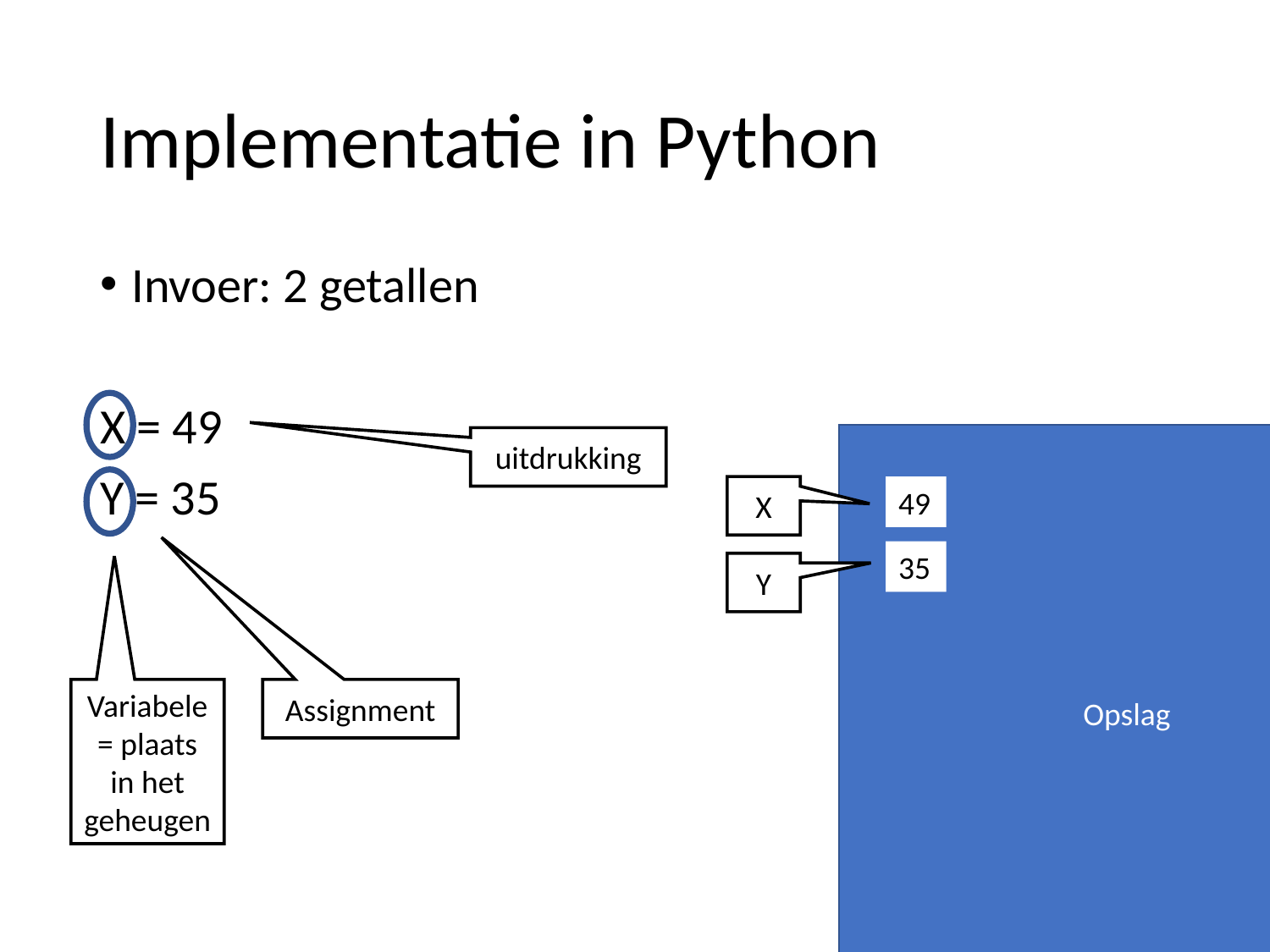

# Implementatie in Python
Invoer: 2 getallen

X = 49
Y = 35

Opslag
uitdrukking

X
49
35
Y
Variabele
= plaats in het geheugen
Assignment